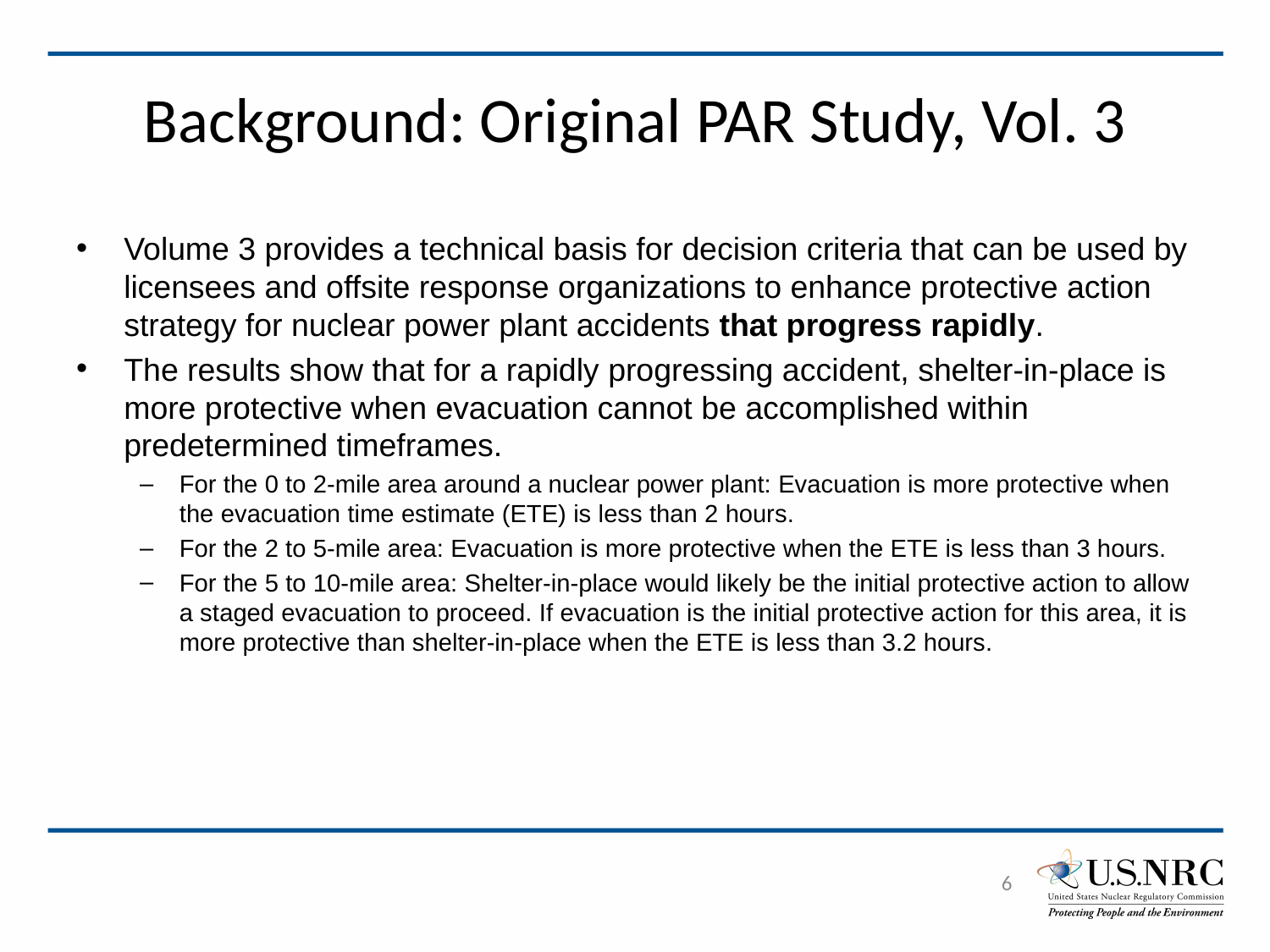

# Background: Original PAR Study, Vol. 3
Volume 3 provides a technical basis for decision criteria that can be used by licensees and offsite response organizations to enhance protective action strategy for nuclear power plant accidents that progress rapidly.
The results show that for a rapidly progressing accident, shelter-in-place is more protective when evacuation cannot be accomplished within predetermined timeframes.
For the 0 to 2-mile area around a nuclear power plant: Evacuation is more protective when the evacuation time estimate (ETE) is less than 2 hours.
For the 2 to 5-mile area: Evacuation is more protective when the ETE is less than 3 hours.
For the 5 to 10-mile area: Shelter-in-place would likely be the initial protective action to allow a staged evacuation to proceed. If evacuation is the initial protective action for this area, it is more protective than shelter-in-place when the ETE is less than 3.2 hours.
6